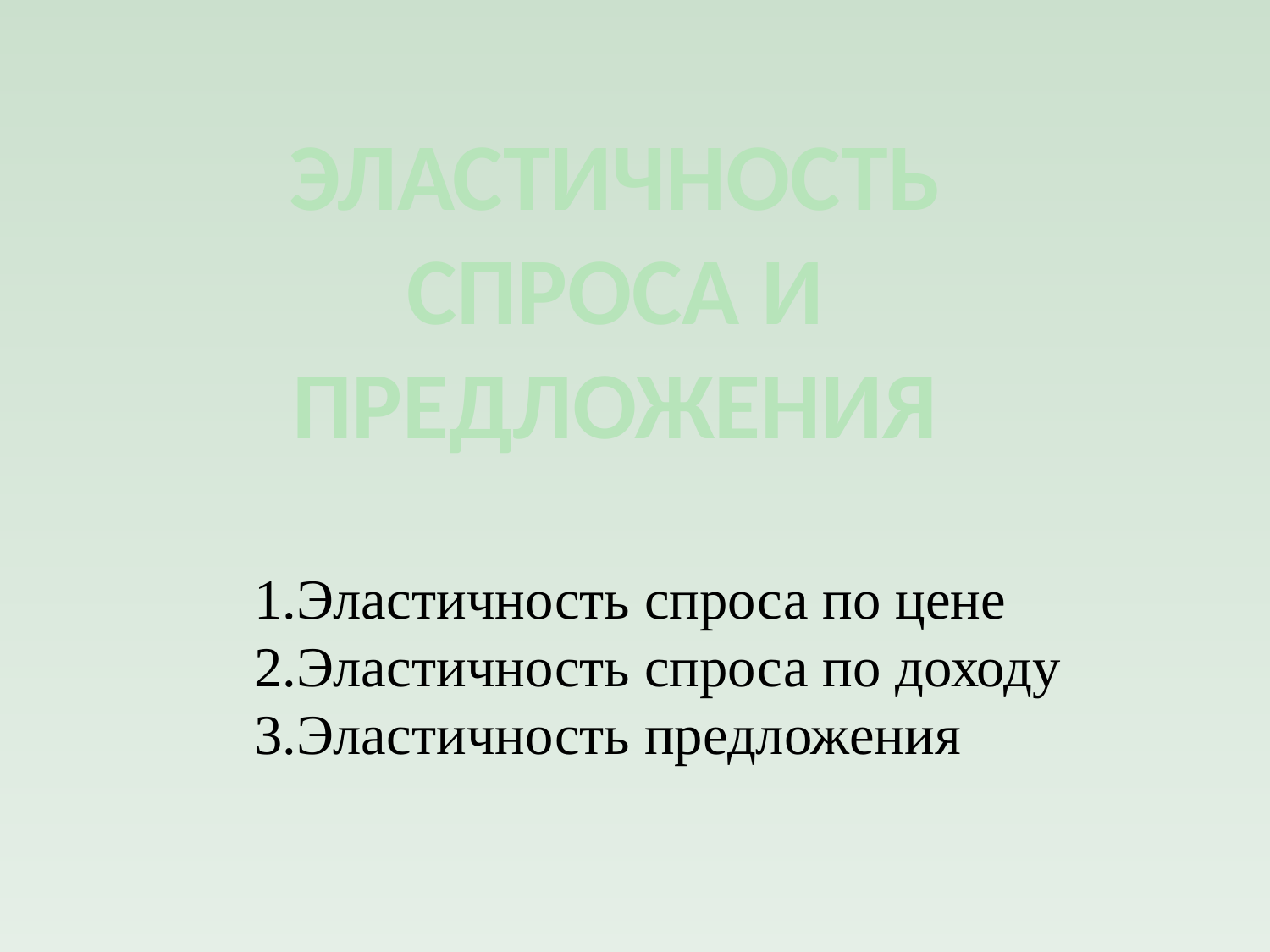

ЭЛАСТИЧНОСТЬ СПРОСА И ПРЕДЛОЖЕНИЯ
Эластичность спроса по цене
Эластичность спроса по доходу
Эластичность предложения